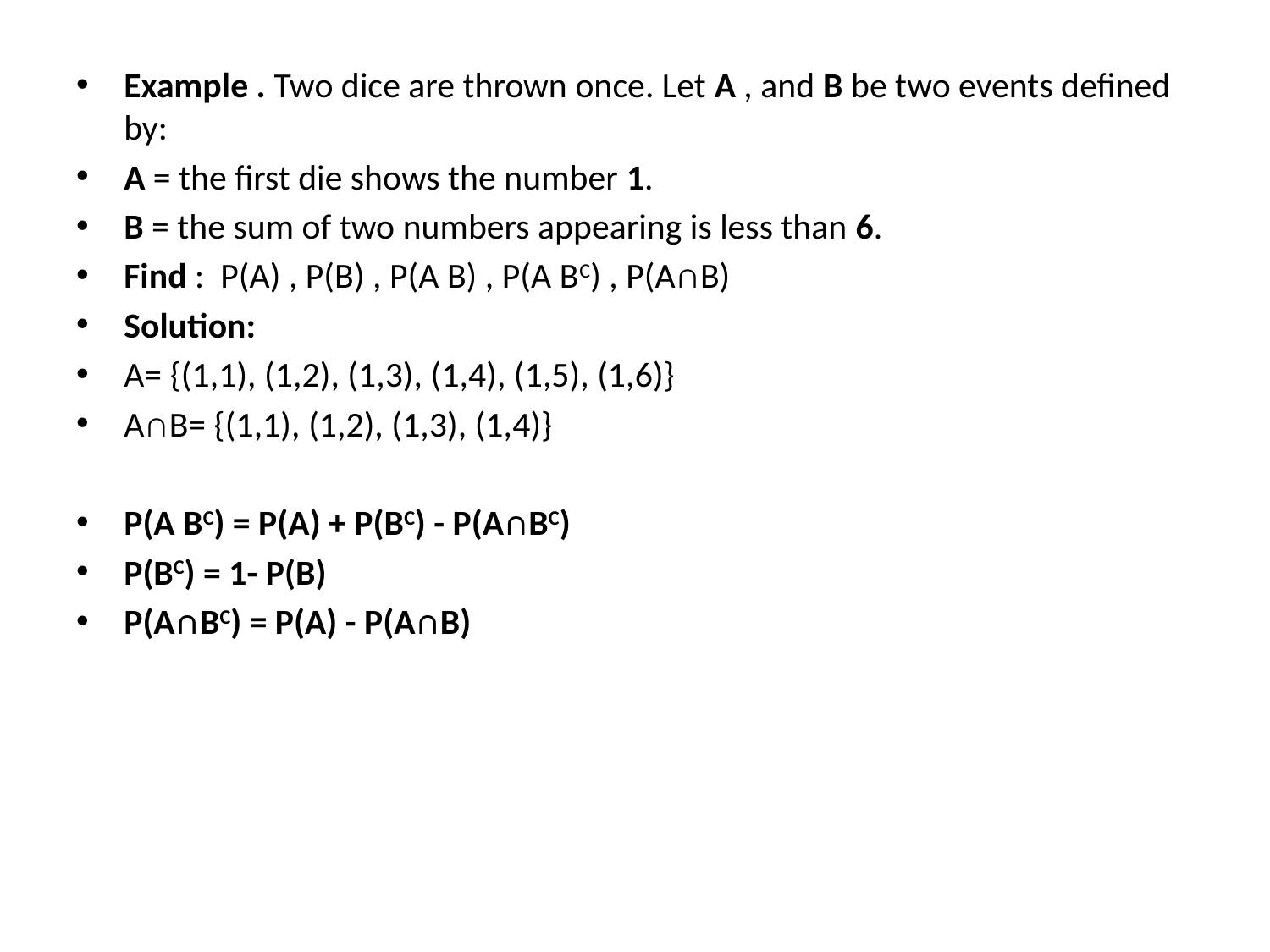

Example . Two dice are thrown once. Let A , and B be two events defined by:
A = the first die shows the number 1.
B = the sum of two numbers appearing is less than 6.
Find :  P(A) , P(B) , P(A B) , P(A BC) , P(A∩B)
Solution:
A= {(1,1), (1,2), (1,3), (1,4), (1,5), (1,6)}
A∩B= {(1,1), (1,2), (1,3), (1,4)}

P(A BC) = P(A) + P(BC) - P(A∩BC)
P(BC) = 1- P(B)
P(A∩BC) = P(A) - P(A∩B)